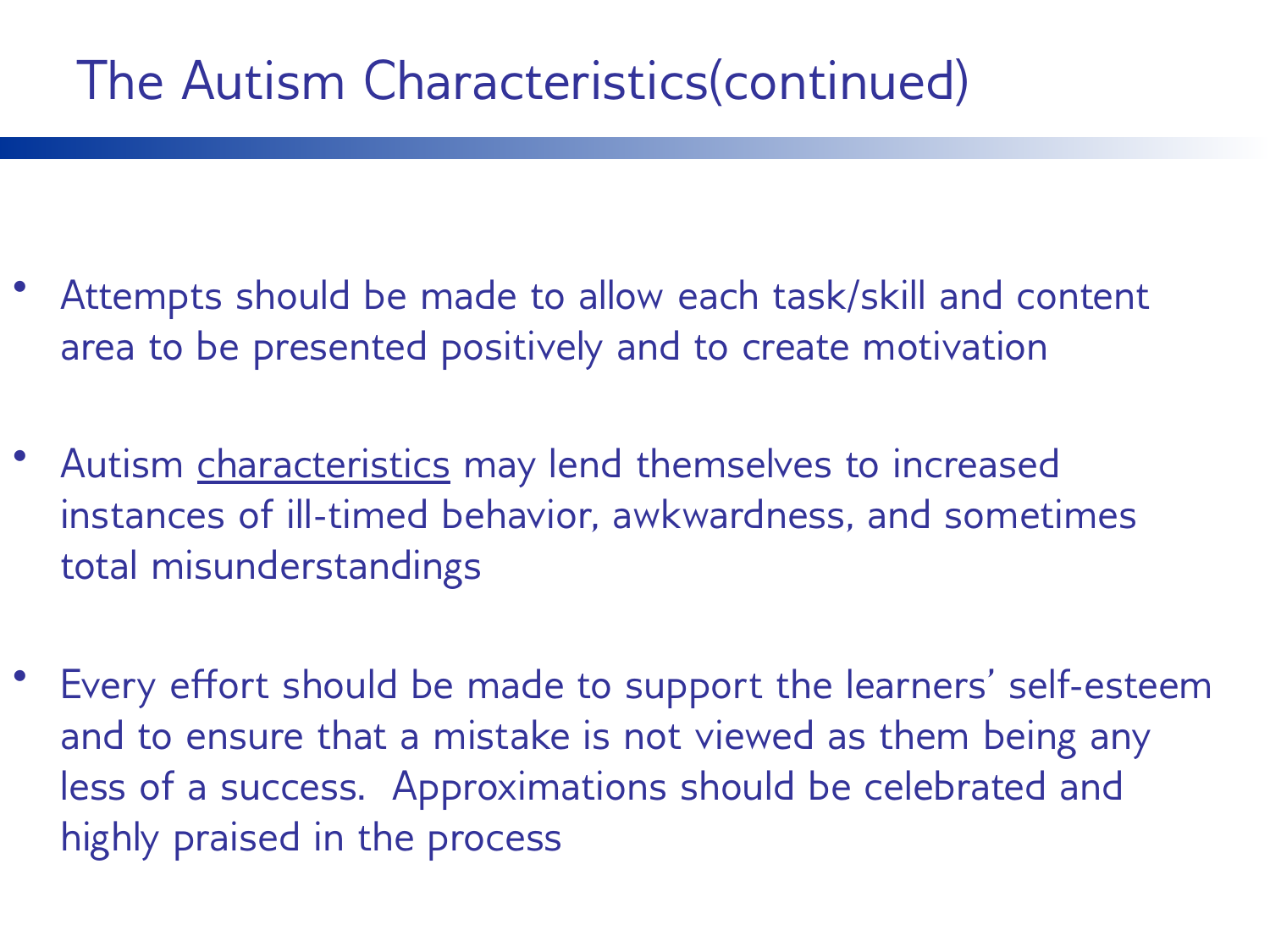

# The Autism Characteristics(continued)

Attempts should be made to allow each task/skill and content area to be presented positively and to create motivation

Autism characteristics may lend themselves to increased instances of ill-timed behavior, awkwardness, and sometimes total misunderstandings

Every effort should be made to support the learners’ self-esteem and to ensure that a mistake is not viewed as them being any less of a success.  Approximations should be celebrated and highly praised in the process